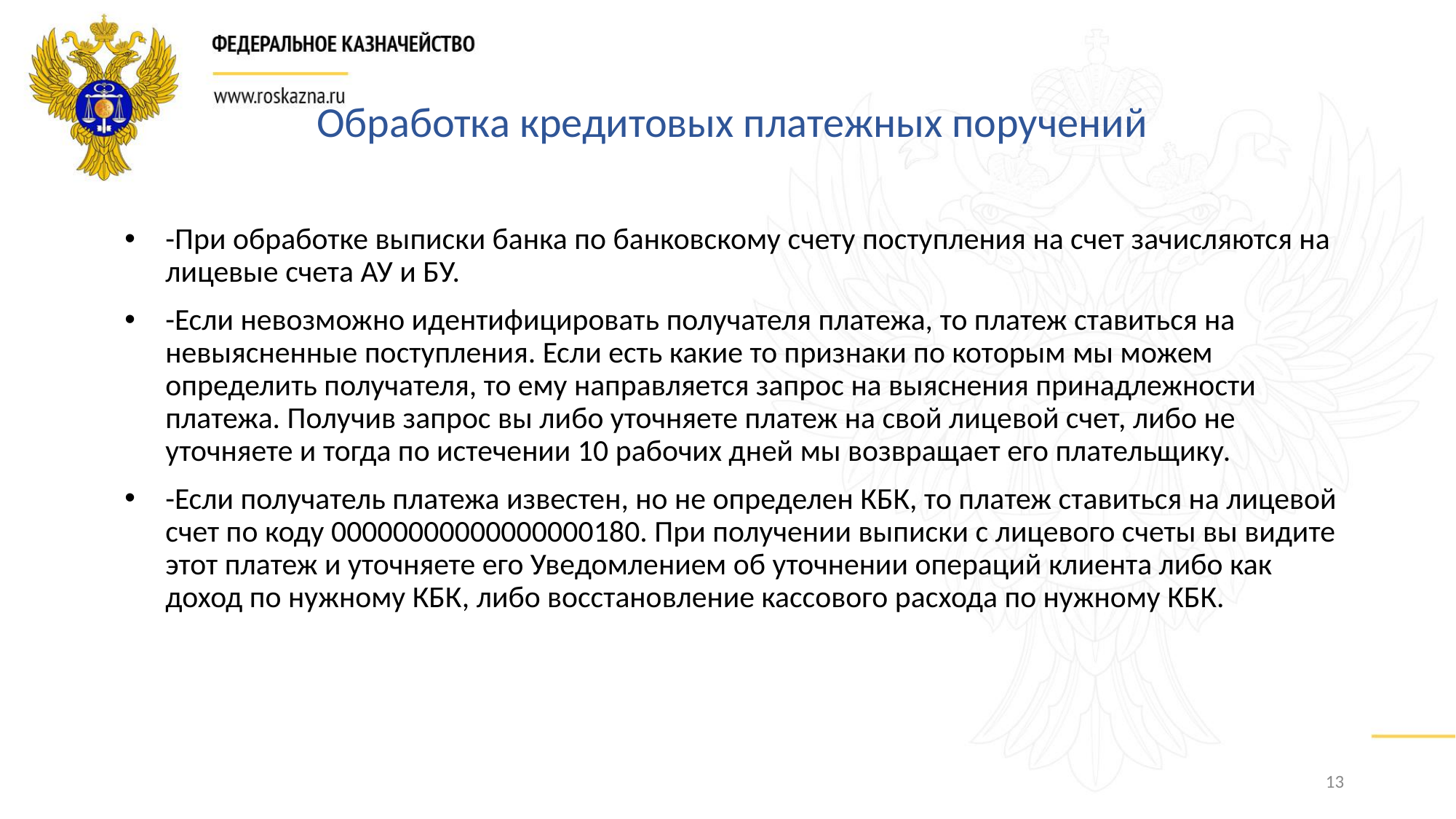

# Обработка кредитовых платежных поручений
-При обработке выписки банка по банковскому счету поступления на счет зачисляются на лицевые счета АУ и БУ.
-Если невозможно идентифицировать получателя платежа, то платеж ставиться на невыясненные поступления. Если есть какие то признаки по которым мы можем определить получателя, то ему направляется запрос на выяснения принадлежности платежа. Получив запрос вы либо уточняете платеж на свой лицевой счет, либо не уточняете и тогда по истечении 10 рабочих дней мы возвращает его плательщику.
-Если получатель платежа известен, но не определен КБК, то платеж ставиться на лицевой счет по коду 00000000000000000180. При получении выписки с лицевого счеты вы видите этот платеж и уточняете его Уведомлением об уточнении операций клиента либо как доход по нужному КБК, либо восстановление кассового расхода по нужному КБК.

13